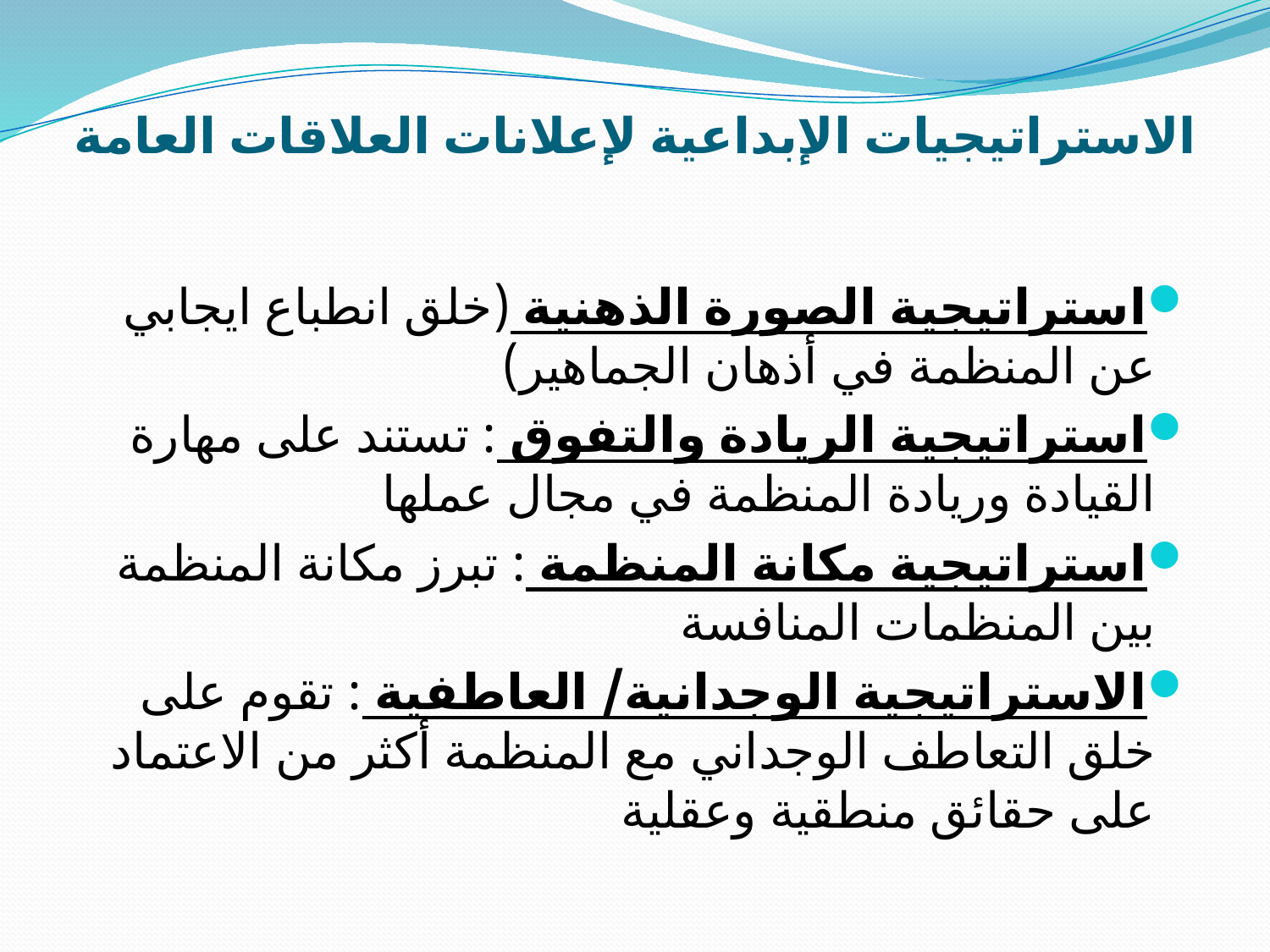

# الاستراتيجيات الإبداعية لإعلانات العلاقات العامة
استراتيجية الصورة الذهنية (خلق انطباع ايجابي عن المنظمة في أذهان الجماهير)
استراتيجية الريادة والتفوق : تستند على مهارة القيادة وريادة المنظمة في مجال عملها
استراتيجية مكانة المنظمة : تبرز مكانة المنظمة بين المنظمات المنافسة
الاستراتيجية الوجدانية/ العاطفية : تقوم على خلق التعاطف الوجداني مع المنظمة أكثر من الاعتماد على حقائق منطقية وعقلية